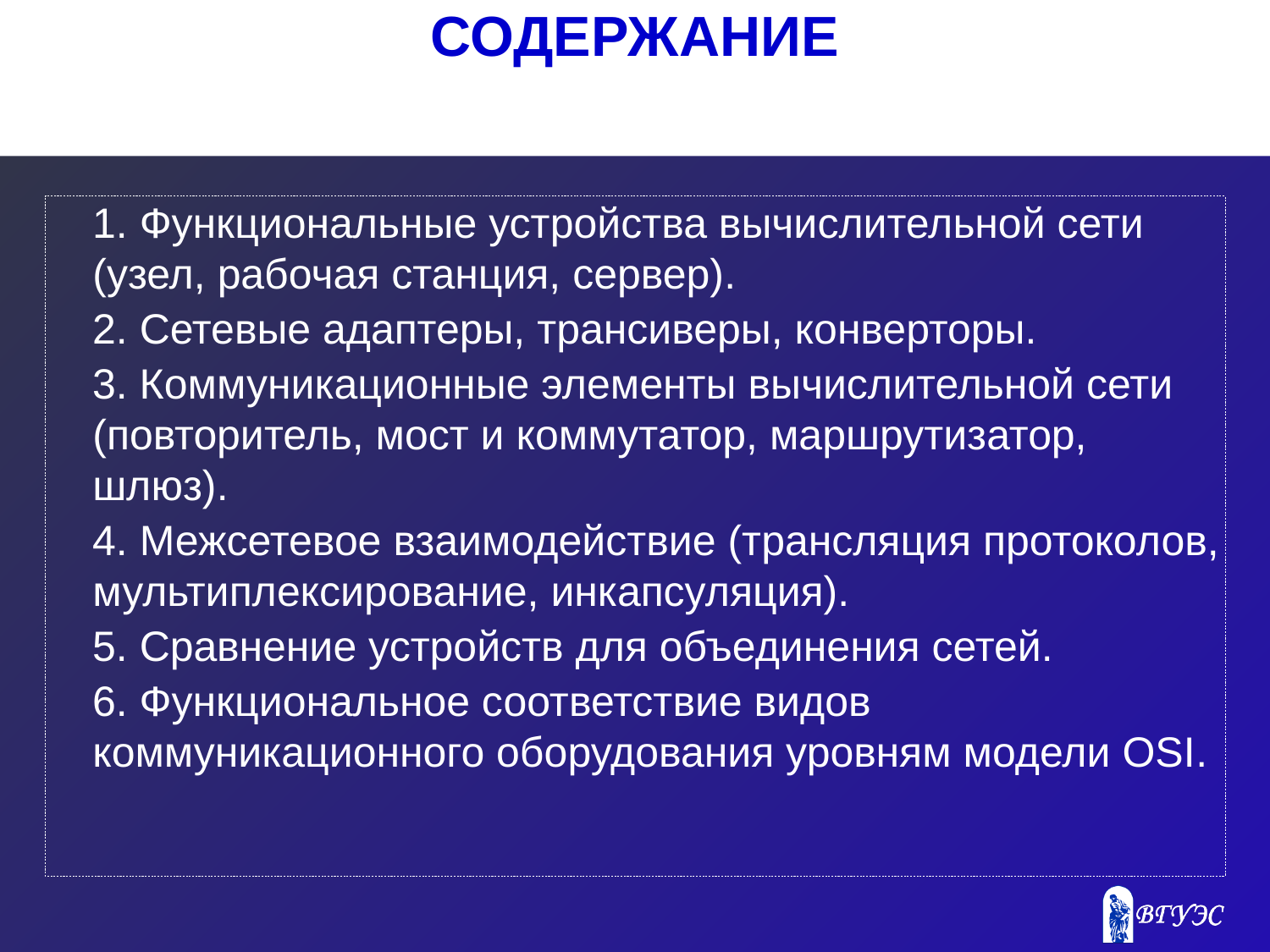

СОДЕРЖАНИЕ

    1. Функциональные устройства вычислительной сети (узел, рабочая станция, сервер).
    2. Сетевые адаптеры, трансиверы, конверторы.
    3. Коммуникационные элементы вычислительной сети (повторитель, мост и коммутатор, маршрутизатор, шлюз).
    4. Межсетевое взаимодействие (трансляция протоколов, мультиплексирование, инкапсуляция).
    5. Сравнение устройств для объединения сетей.
    6. Функциональное соответствие видов коммуникационного оборудования уровням модели OSI.

2